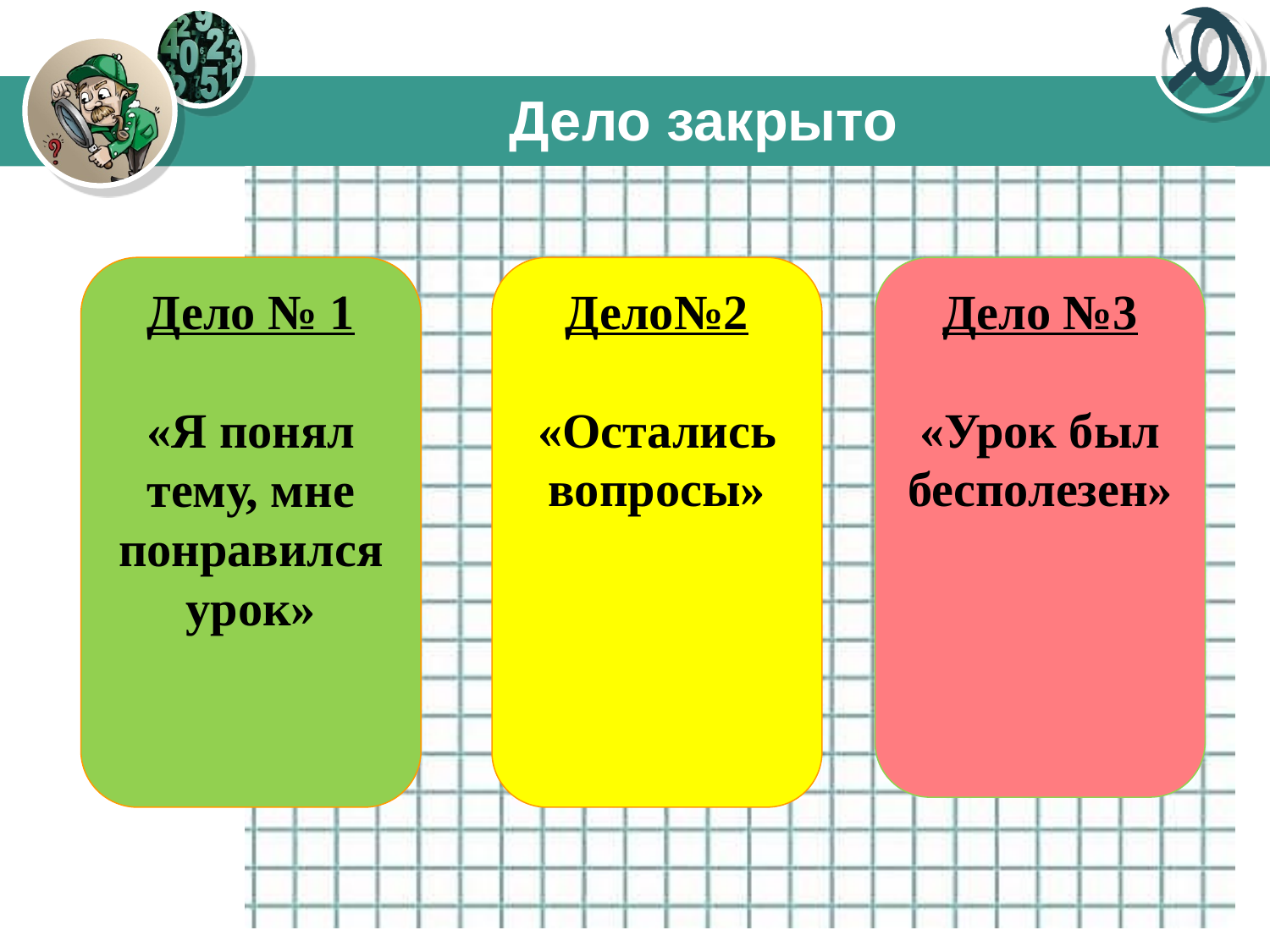

# Дело закрыто
Дело № 1

«Я понял тему, мне понравился урок»
Дело№2

«Остались вопросы»
Дело №3

«Урок был бесполезен»